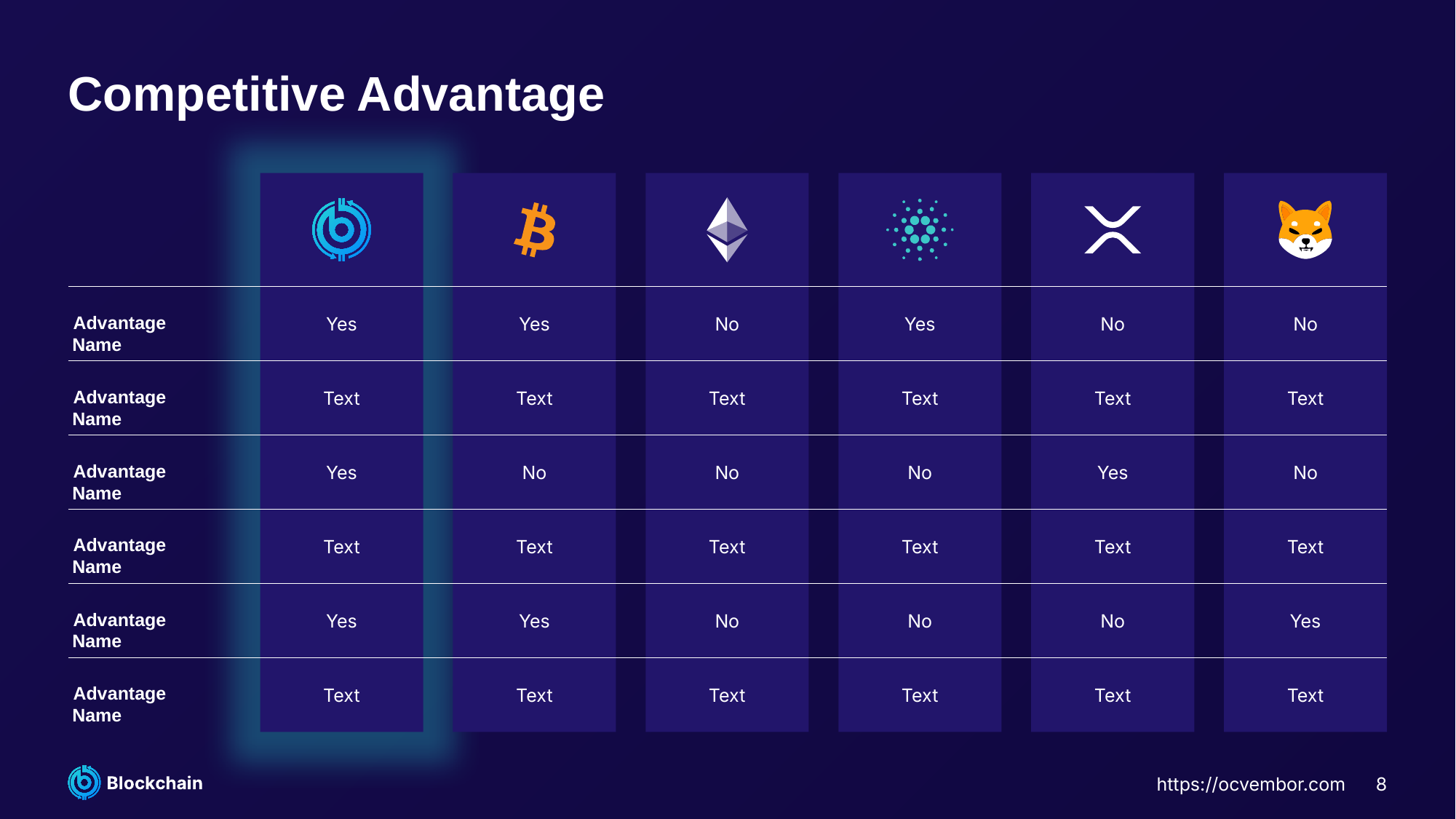

# Competitive Advantage

Advantage Name
Yes
Yes
No
Yes
No
No
Advantage Name
Text
Text
Text
Text
Text
Text
Advantage Name
Yes
No
No
No
Yes
No
Advantage Name
Text
Text
Text
Text
Text
Text
Advantage Name
Yes
Yes
No
No
No
Yes
Advantage Name
Text
Text
Text
Text
Text
Text